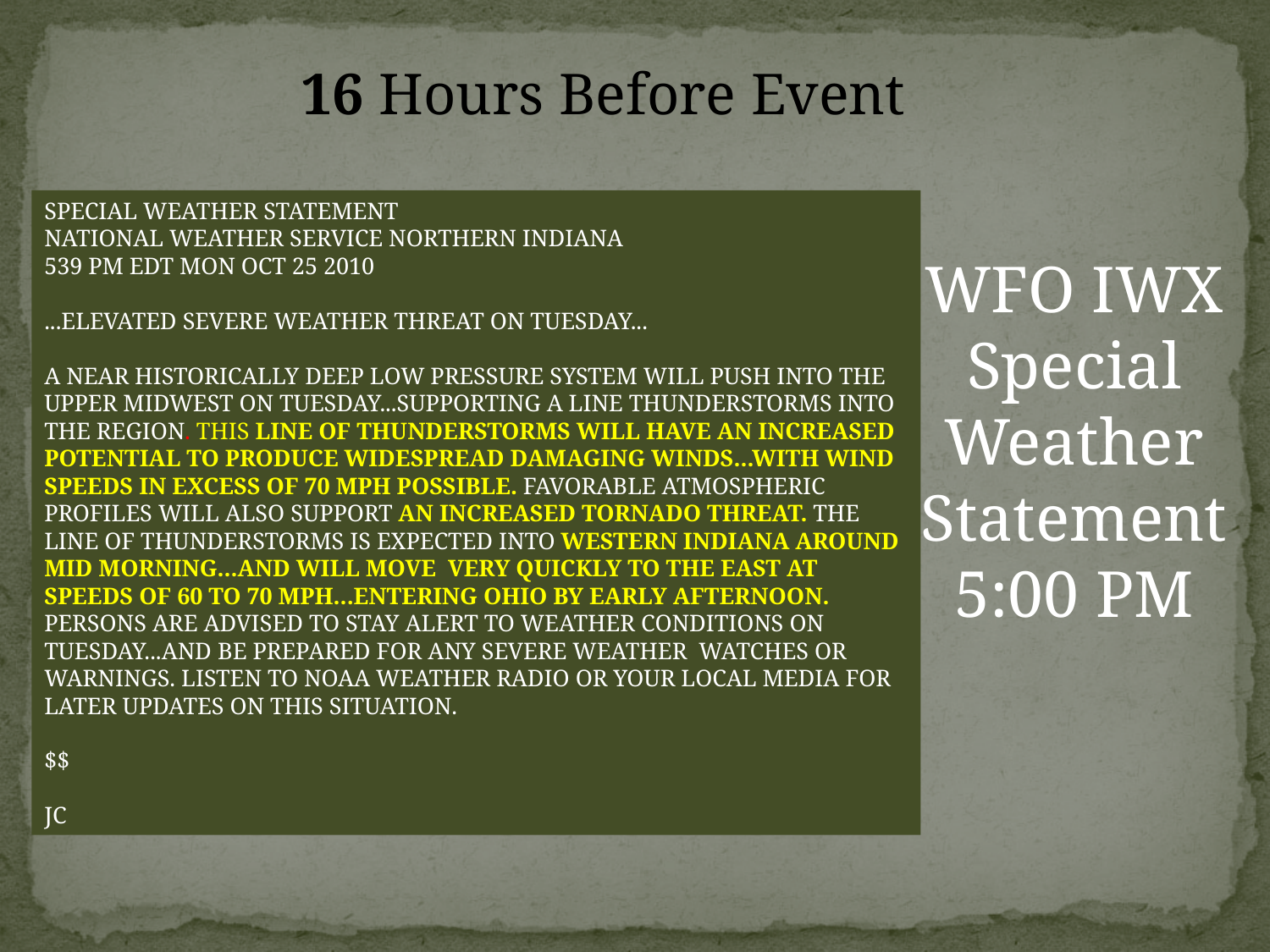

16 Hours Before Event
SPECIAL WEATHER STATEMENT
NATIONAL WEATHER SERVICE NORTHERN INDIANA
539 PM EDT MON OCT 25 2010

...ELEVATED SEVERE WEATHER THREAT ON TUESDAY...

A NEAR HISTORICALLY DEEP LOW PRESSURE SYSTEM WILL PUSH INTO THE
UPPER MIDWEST ON TUESDAY...SUPPORTING A LINE THUNDERSTORMS INTO
THE REGION. THIS LINE OF THUNDERSTORMS WILL HAVE AN INCREASED
POTENTIAL TO PRODUCE WIDESPREAD DAMAGING WINDS...WITH WIND SPEEDS IN EXCESS OF 70 MPH POSSIBLE. FAVORABLE ATMOSPHERIC PROFILES WILL ALSO SUPPORT AN INCREASED TORNADO THREAT. THE LINE OF THUNDERSTORMS IS EXPECTED INTO WESTERN INDIANA AROUND MID MORNING...AND WILL MOVE  VERY QUICKLY TO THE EAST AT SPEEDS OF 60 TO 70 MPH...ENTERING OHIO BY EARLY AFTERNOON. PERSONS ARE ADVISED TO STAY ALERT TO WEATHER CONDITIONS ON TUESDAY...AND BE PREPARED FOR ANY SEVERE WEATHER  WATCHES OR WARNINGS. LISTEN TO NOAA WEATHER RADIO OR YOUR LOCAL MEDIA FOR LATER UPDATES ON THIS SITUATION.

$$

JC
WFO IWX
Special
Weather Statement
5:00 PM